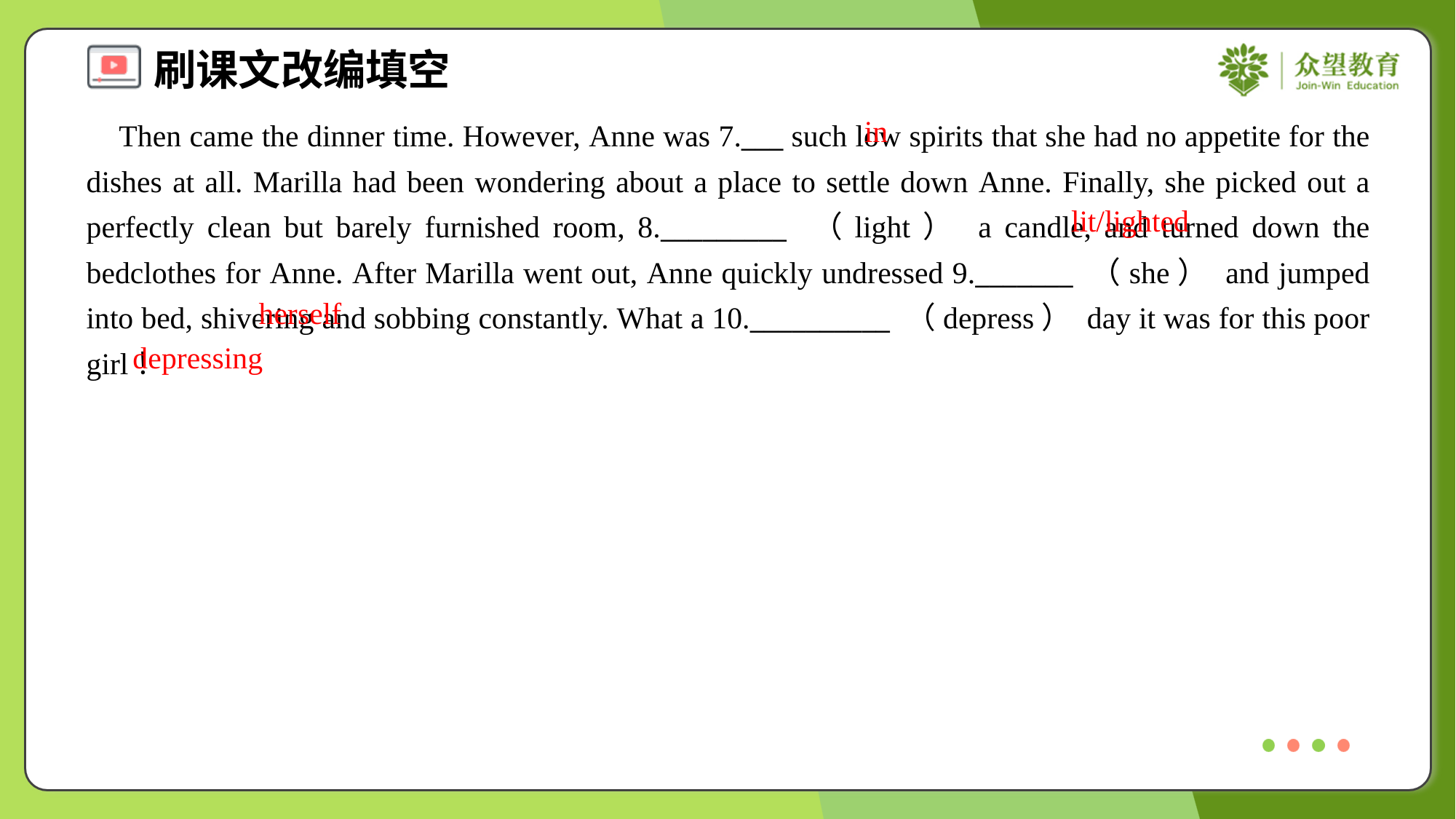

in
    Then came the dinner time. However, Anne was 7.___ such low spirits that she had no appetite for the dishes at all. Marilla had been wondering about a place to settle down Anne. Finally, she picked out a perfectly clean but barely furnished room, 8._________ （light） a candle, and turned down the bedclothes for Anne. After Marilla went out, Anne quickly undressed 9._______ （she） and jumped into bed, shivering and sobbing constantly. What a 10.__________ （depress） day it was for this poor girl！
lit/lighted
herself
depressing